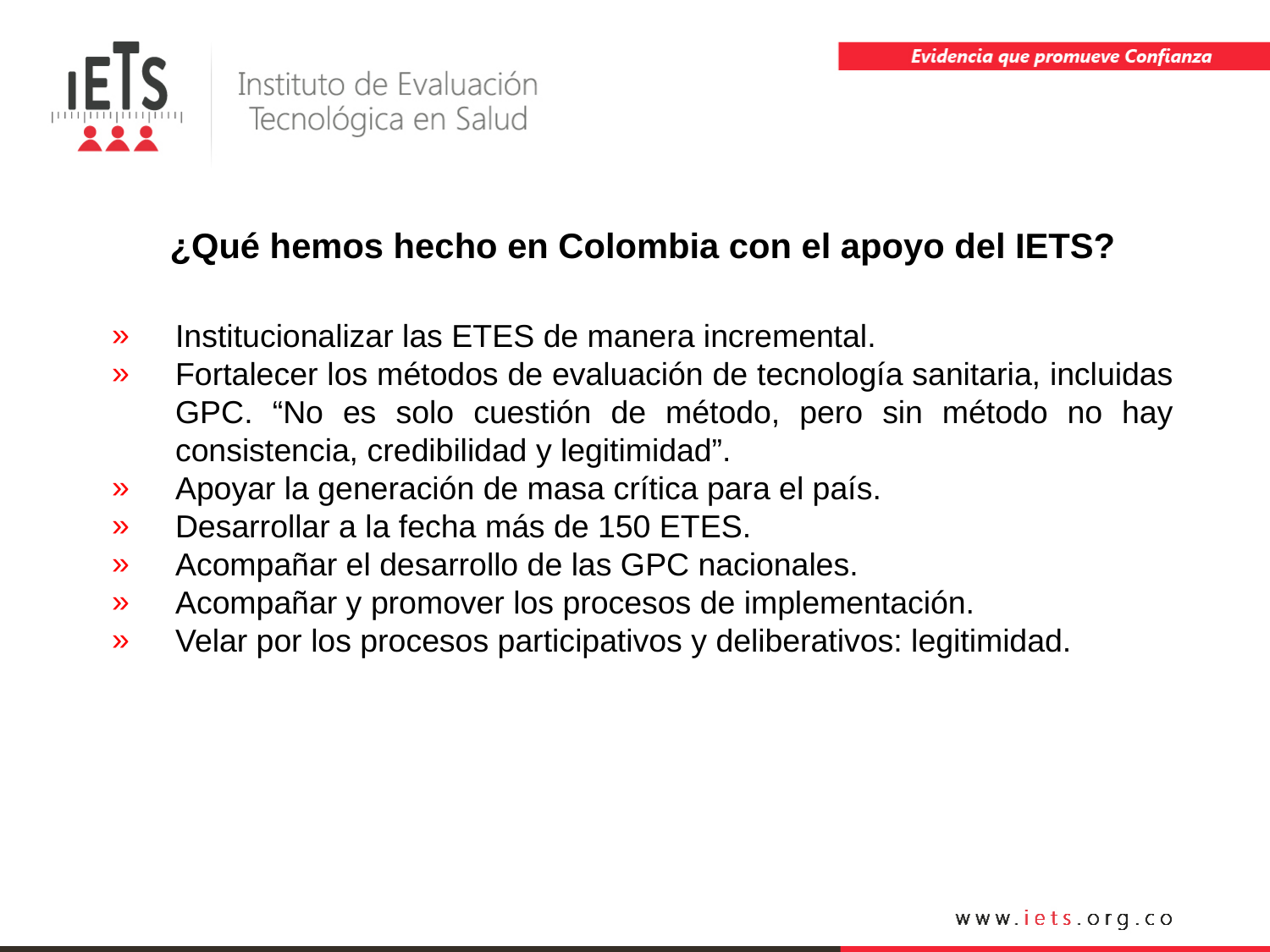

¿Qué hemos hecho en Colombia con el apoyo del IETS?

Institucionalizar las ETES de manera incremental.
Fortalecer los métodos de evaluación de tecnología sanitaria, incluidas GPC. “No es solo cuestión de método, pero sin método no hay consistencia, credibilidad y legitimidad”.
Apoyar la generación de masa crítica para el país.
Desarrollar a la fecha más de 150 ETES.
Acompañar el desarrollo de las GPC nacionales.
Acompañar y promover los procesos de implementación.
Velar por los procesos participativos y deliberativos: legitimidad.